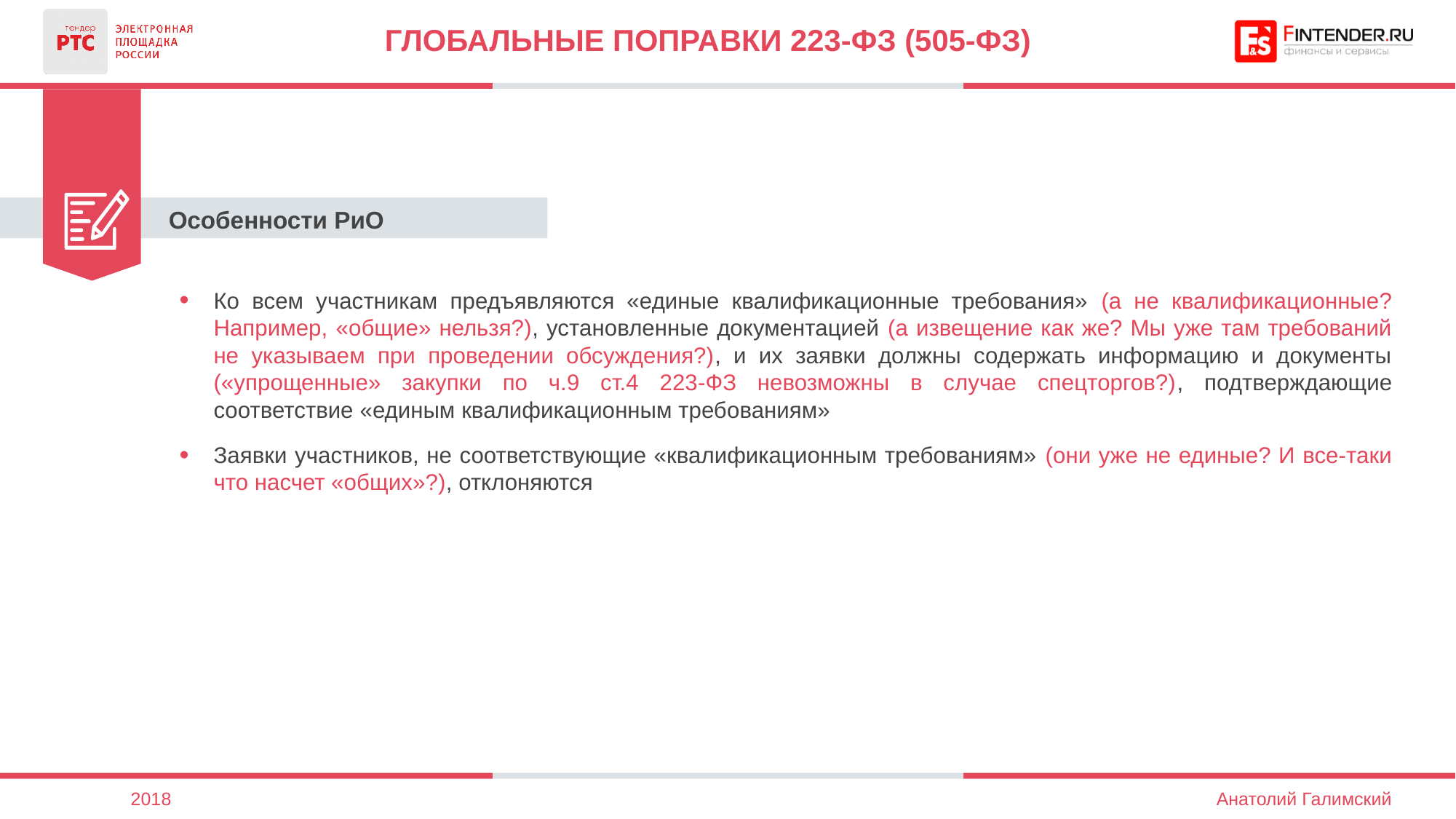

# ГЛОБАЛЬНЫЕ ПОПРАВКИ 223-фз (505-фз)

Особенности РиО
Ко всем участникам предъявляются «единые квалификационные требования» (а не квалификационные? Например, «общие» нельзя?), установленные документацией (а извещение как же? Мы уже там требований не указываем при проведении обсуждения?), и их заявки должны содержать информацию и документы («упрощенные» закупки по ч.9 ст.4 223-ФЗ невозможны в случае спецторгов?), подтверждающие соответствие «единым квалификационным требованиям»
Заявки участников, не соответствующие «квалификационным требованиям» (они уже не единые? И все-таки что насчет «общих»?), отклоняются
2018
Анатолий Галимский